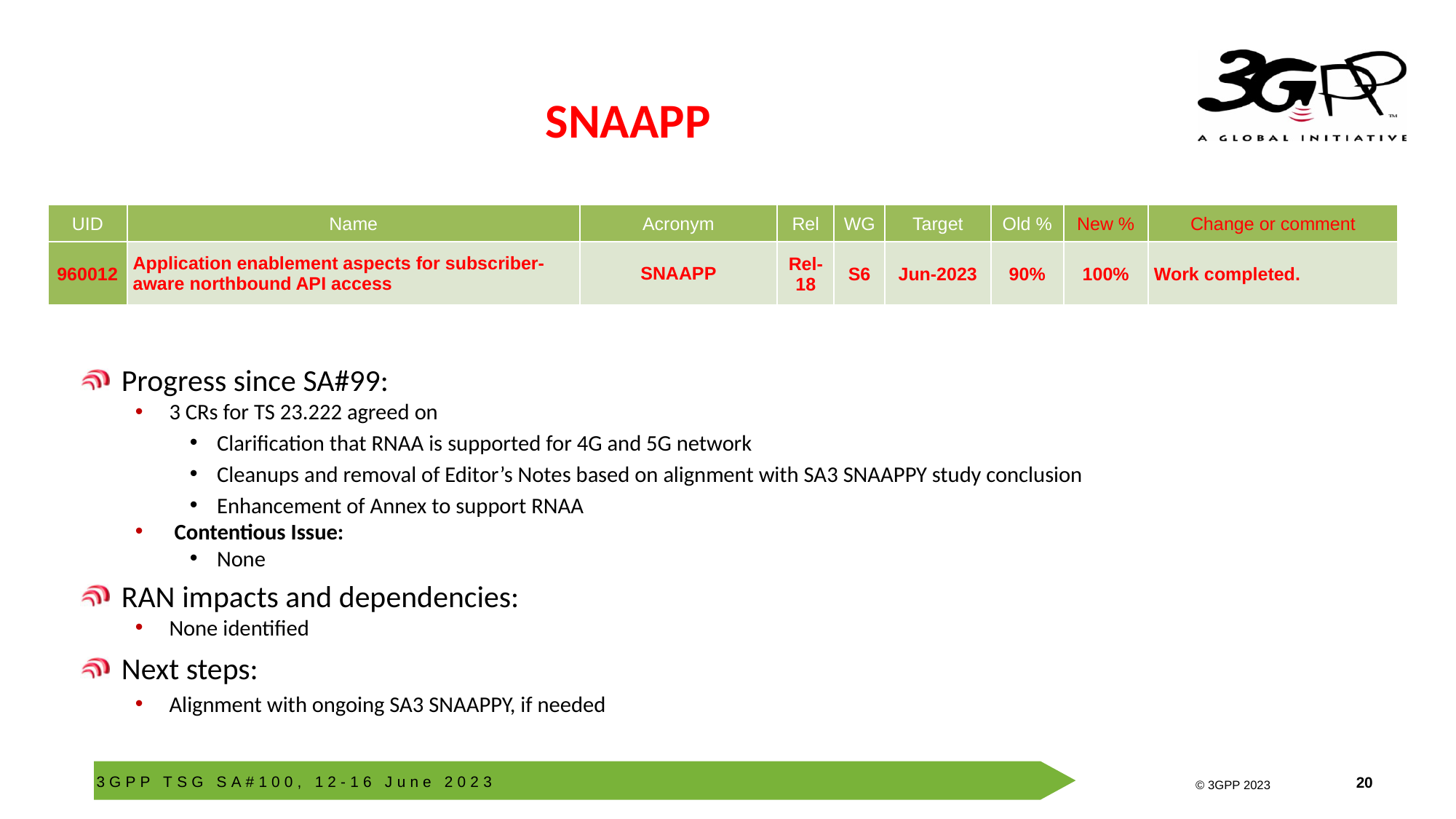

# SNAAPP
| UID | Name | Acronym | Rel | WG | Target | Old % | New % | Change or comment |
| --- | --- | --- | --- | --- | --- | --- | --- | --- |
| 960012 | Application enablement aspects for subscriber-aware northbound API access | SNAAPP | Rel-18 | S6 | Jun-2023 | 90% | 100% | Work completed. |
Progress since SA#99:
3 CRs for TS 23.222 agreed on
Clarification that RNAA is supported for 4G and 5G network
Cleanups and removal of Editor’s Notes based on alignment with SA3 SNAAPPY study conclusion
Enhancement of Annex to support RNAA
 Contentious Issue:
None
RAN impacts and dependencies:
None identified
Next steps:
Alignment with ongoing SA3 SNAAPPY, if needed